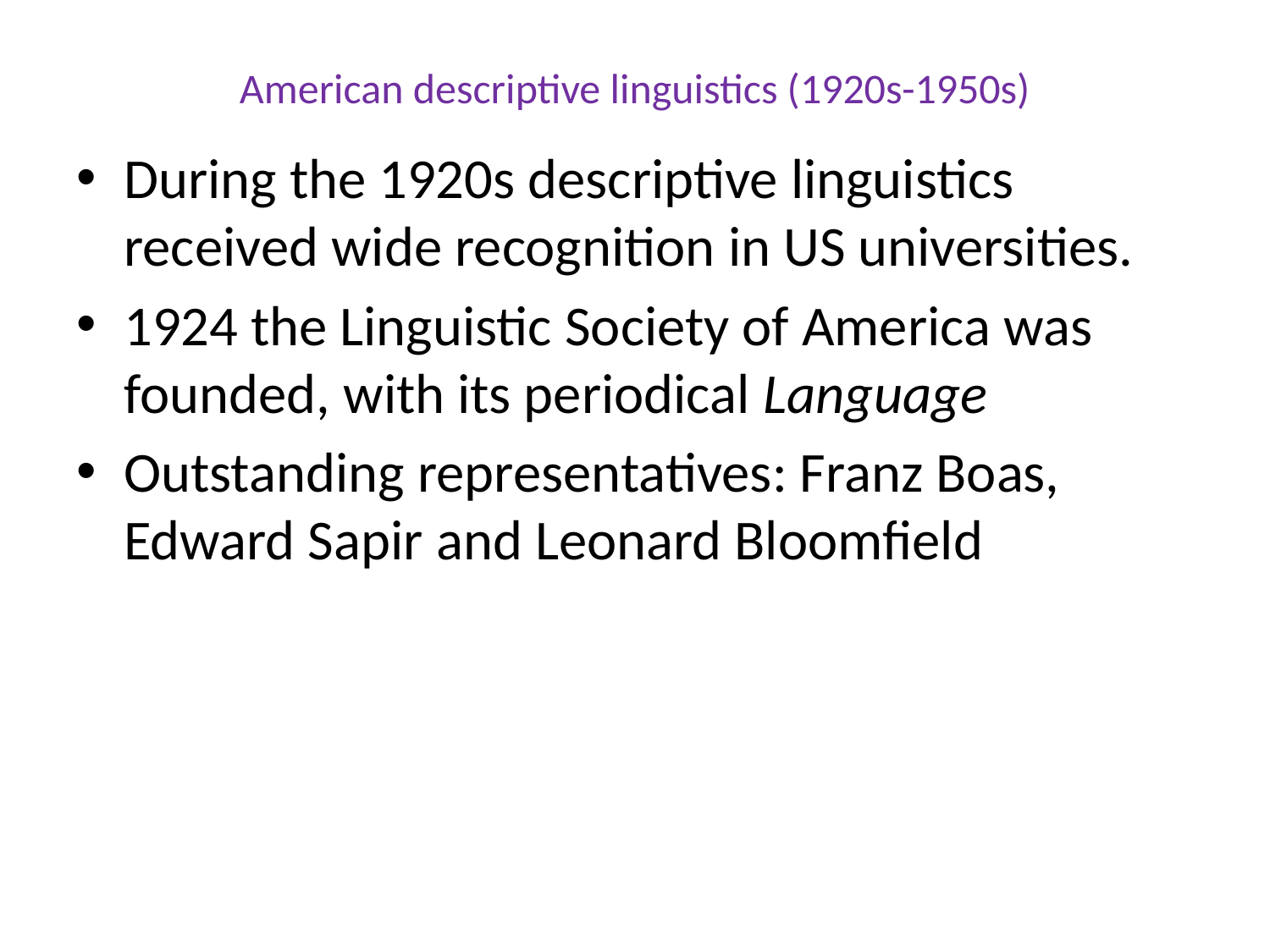

# American descriptive linguistics (1920s-1950s)
During the 1920s descriptive linguistics received wide recognition in US universities.
1924 the Linguistic Society of America was founded, with its periodical Language
Outstanding representatives: Franz Boas, Edward Sapir and Leonard Bloomfield